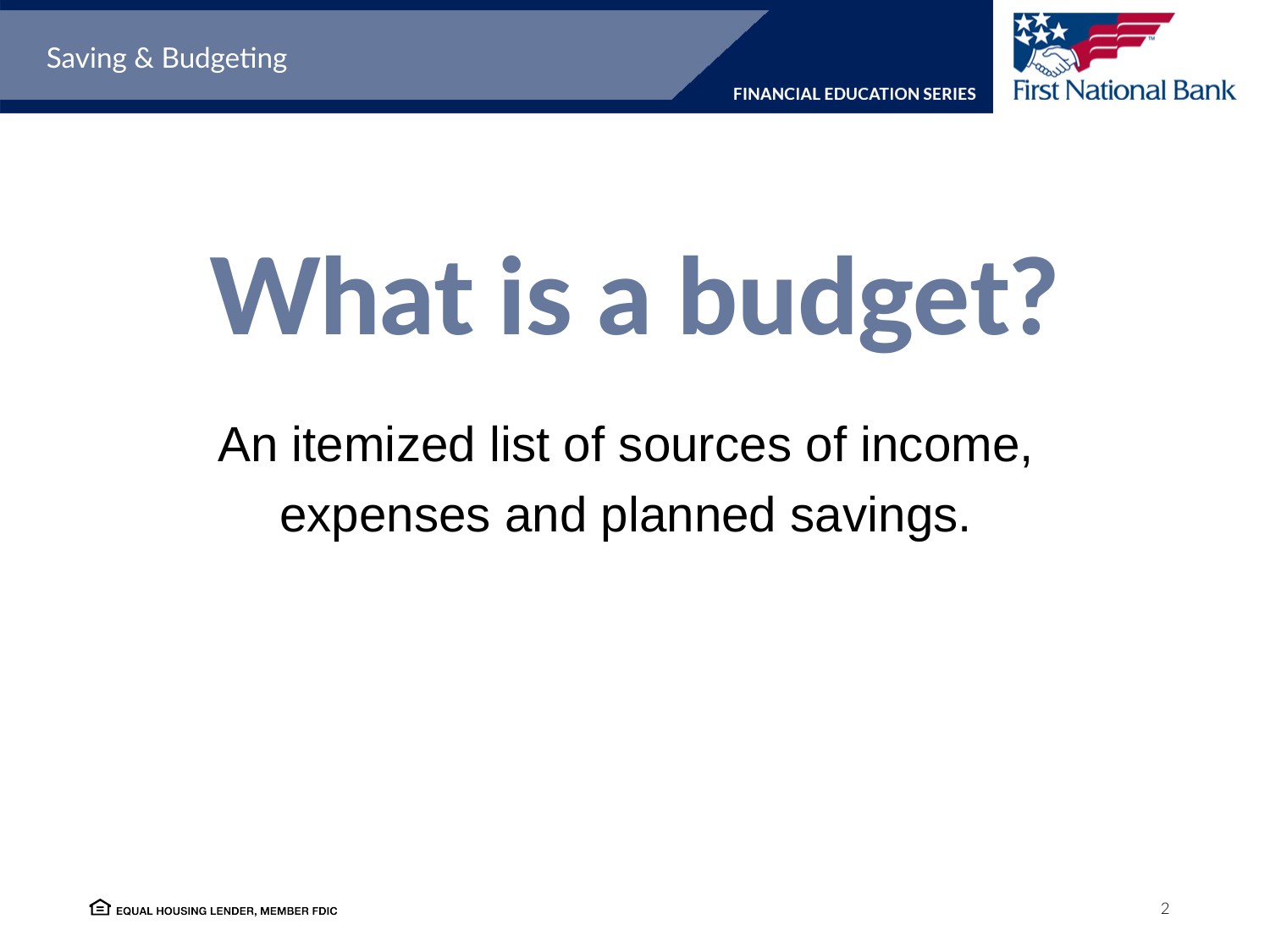

Saving & Budgeting
# What is a budget?
An itemized list of sources of income,
expenses and planned savings.
2